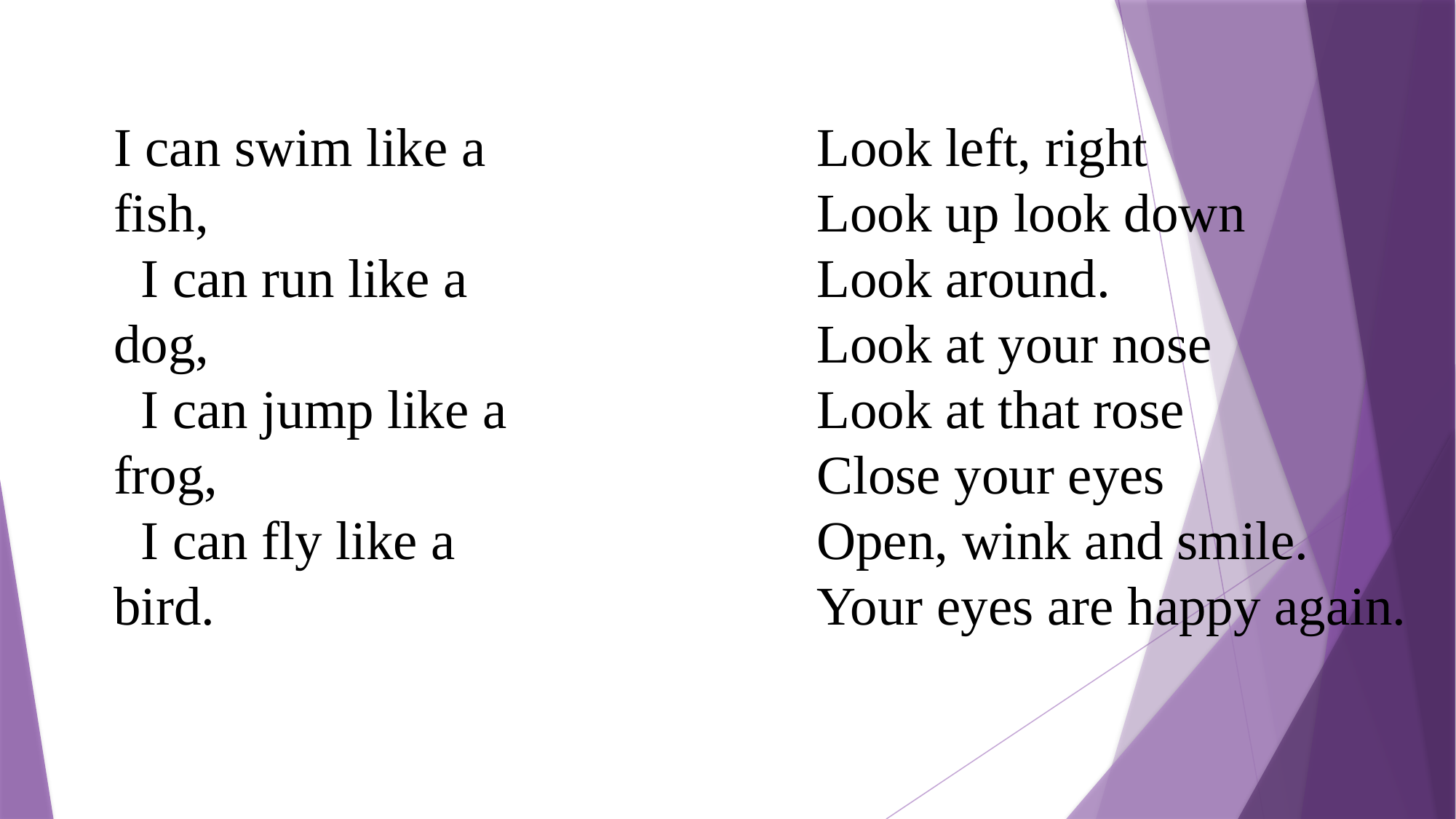

I can swim like a fish,                        I can run like a dog,
  I can jump like a frog,
  I can fly like a bird.

Look left, right
Look up look down
Look around.
Look at your nose
Look at that rose
Close your eyes
Open, wink and smile.
Your eyes are happy again.